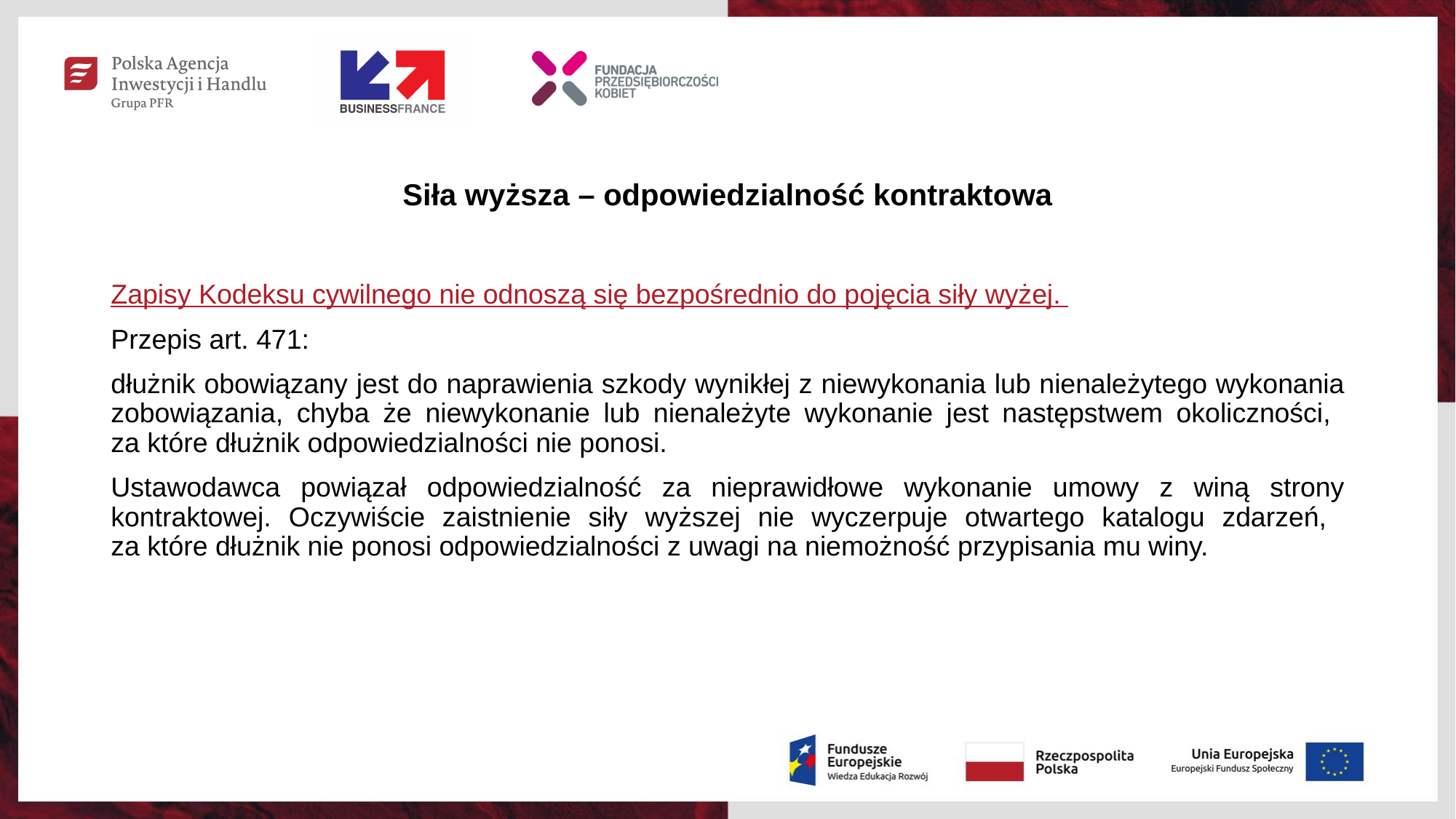

# Siła wyższa – odpowiedzialność kontraktowa
Zapisy Kodeksu cywilnego nie odnoszą się bezpośrednio do pojęcia siły wyżej.
Przepis art. 471:
dłużnik obowiązany jest do naprawienia szkody wynikłej z niewykonania lub nienależytego wykonania zobowiązania, chyba że niewykonanie lub nienależyte wykonanie jest następstwem okoliczności,
za które dłużnik odpowiedzialności nie ponosi.
Ustawodawca powiązał odpowiedzialność za nieprawidłowe wykonanie umowy z winą strony kontraktowej. Oczywiście zaistnienie siły wyższej nie wyczerpuje otwartego katalogu zdarzeń,
za które dłużnik nie ponosi odpowiedzialności z uwagi na niemożność przypisania mu winy.